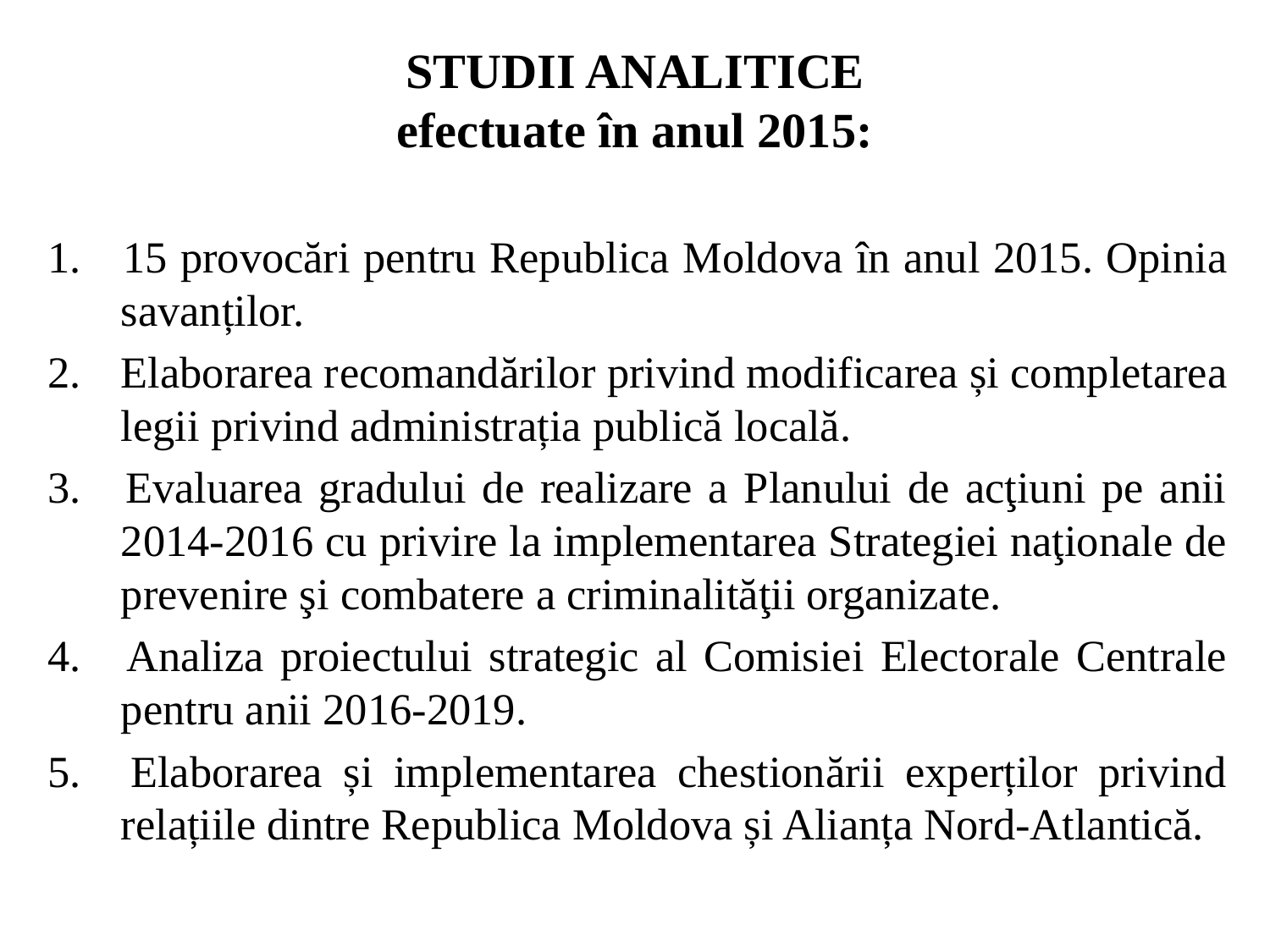

# STUDII ANALITICE efectuate în anul 2015:
1. 	15 provocări pentru Republica Moldova în anul 2015. Opinia savanților.
2.	Elaborarea recomandărilor privind modificarea și completarea legii privind administrația publică locală.
3. 	Evaluarea gradului de realizare a Planului de acţiuni pe anii 2014-2016 cu privire la implementarea Strategiei naţionale de prevenire şi combatere a criminalităţii organizate.
4. 	Analiza proiectului strategic al Comisiei Electorale Centrale pentru anii 2016-2019.
5. 	Elaborarea și implementarea chestionării experților privind relațiile dintre Republica Moldova și Alianța Nord-Atlantică.